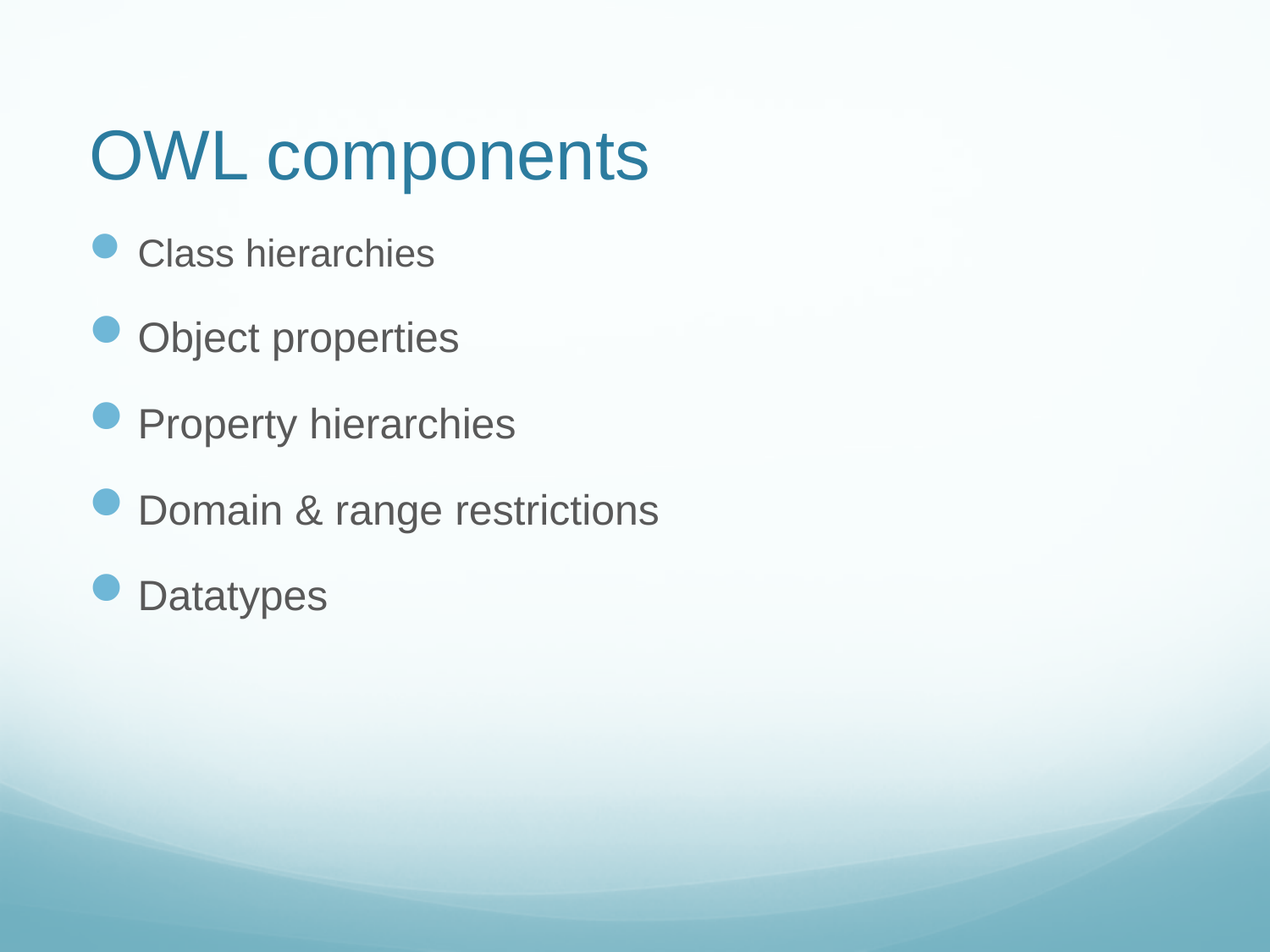

# OWL components
Class hierarchies
Object properties
Property hierarchies
Domain & range restrictions
Datatypes